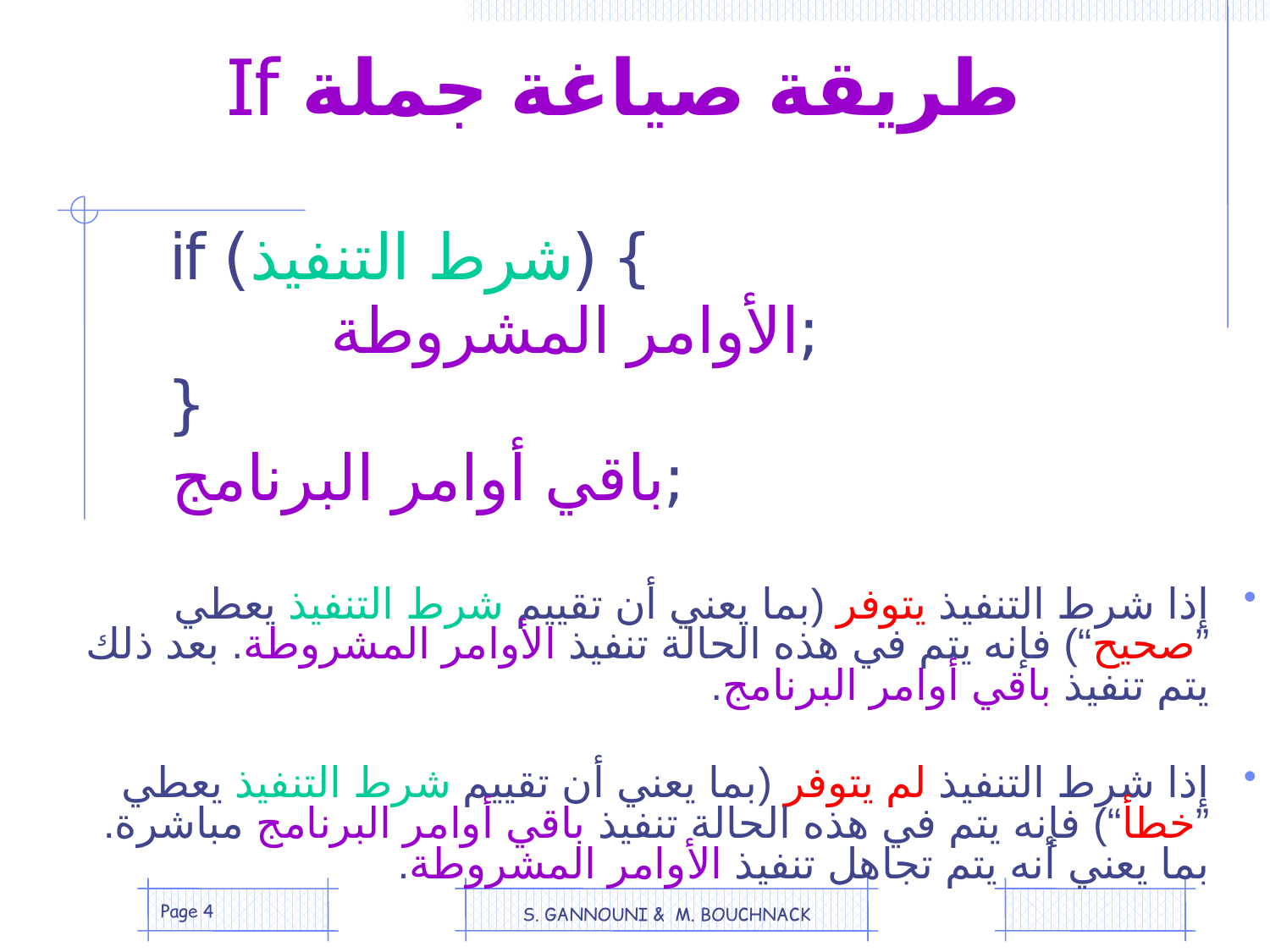

# طريقة صياغة جملة If

if (شرط التنفيذ) {
		الأوامر المشروطة;
}
باقي أوامر البرنامج;

إذا شرط التنفيذ يتوفر (بما يعني أن تقييم شرط التنفيذ يعطي ”صحيح“) فإنه يتم في هذه الحالة تنفيذ الأوامر المشروطة. بعد ذلك يتم تنفيذ باقي أوامر البرنامج.

إذا شرط التنفيذ لم يتوفر (بما يعني أن تقييم شرط التنفيذ يعطي ”خطأ“) فإنه يتم في هذه الحالة تنفيذ باقي أوامر البرنامج مباشرة. بما يعني أنه يتم تجاهل تنفيذ الأوامر المشروطة.
Page 4
S. GANNOUNI &  M. BOUCHNACK